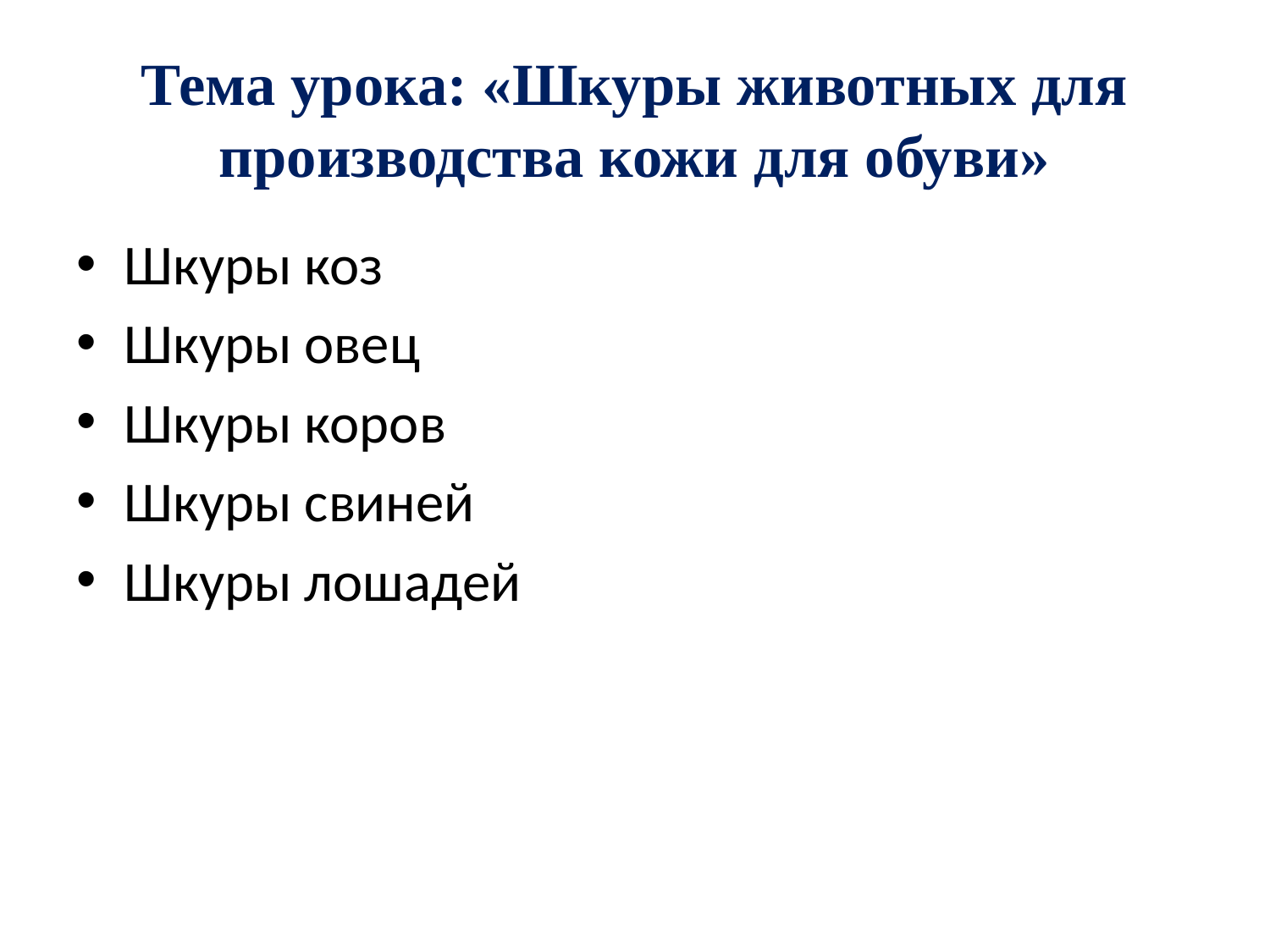

# Тема урока: «Шкуры животных для производства кожи для обуви»
Шкуры коз
Шкуры овец
Шкуры коров
Шкуры свиней
Шкуры лошадей